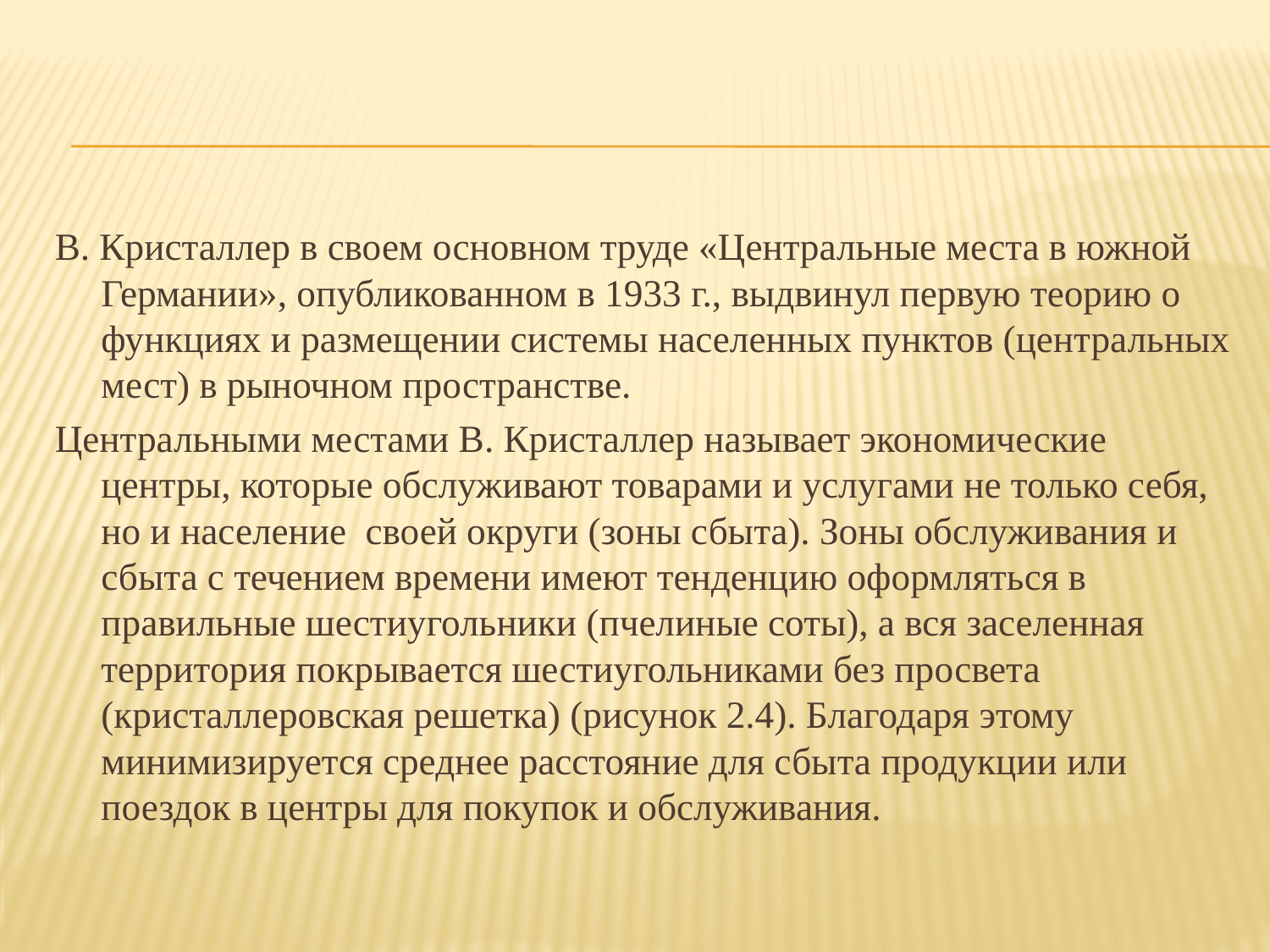

В. Кристаллер в своем основном труде «Центральные места в южной Германии», опубликованном в 1933 г., выдвинул первую теорию о функциях и размещении системы населенных пунктов (центральных мест) в рыночном пространстве.
Центральными местами В. Кристаллер называет экономические центры, которые обслуживают товарами и услугами не только себя, но и население  своей округи (зоны сбыта). Зоны обслуживания и сбыта с течением времени имеют тенденцию оформляться в правильные шестиугольники (пчелиные соты), а вся заселенная территория покрывается шестиугольниками без просвета (кристаллеровская решетка) (рисунок 2.4). Благодаря этому минимизируется среднее расстояние для сбыта продукции или поездок в центры для покупок и обслуживания.